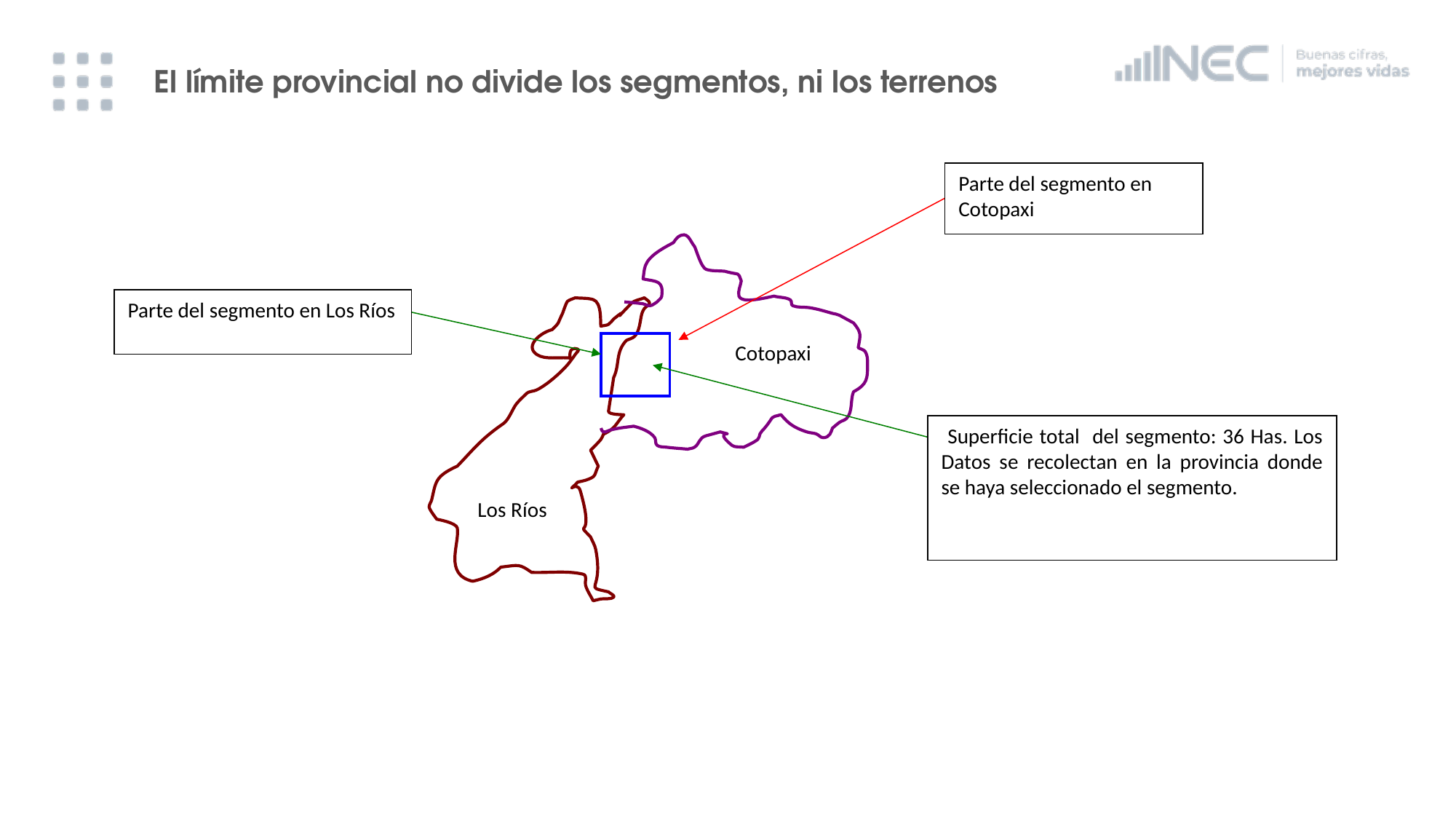

# El límite provincial no divide los segmentos, ni los terrenos
Parte del segmento en Cotopaxi

Parte del segmento en Los Ríos

Cotopaxi

 Superficie total  del segmento: 36 Has. Los Datos se recolectan en la provincia donde se haya seleccionado el segmento.
Los Ríos